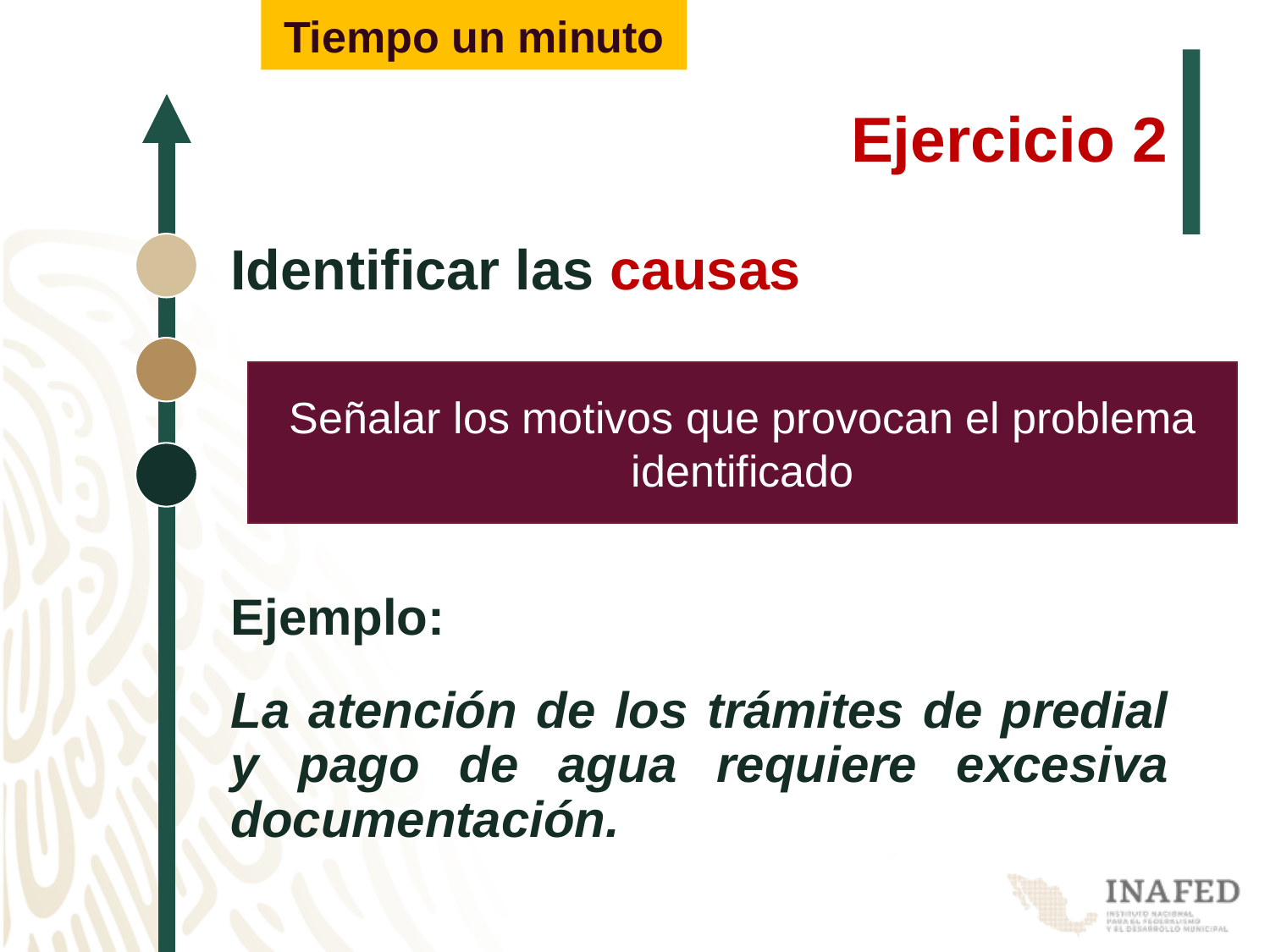

Tiempo un minuto
# Ejercicio 2

Identificar las causas

Señalar los motivos que provocan el problema identificado

Ejemplo:
La atención de los trámites de predial y pago de agua requiere excesiva documentación.